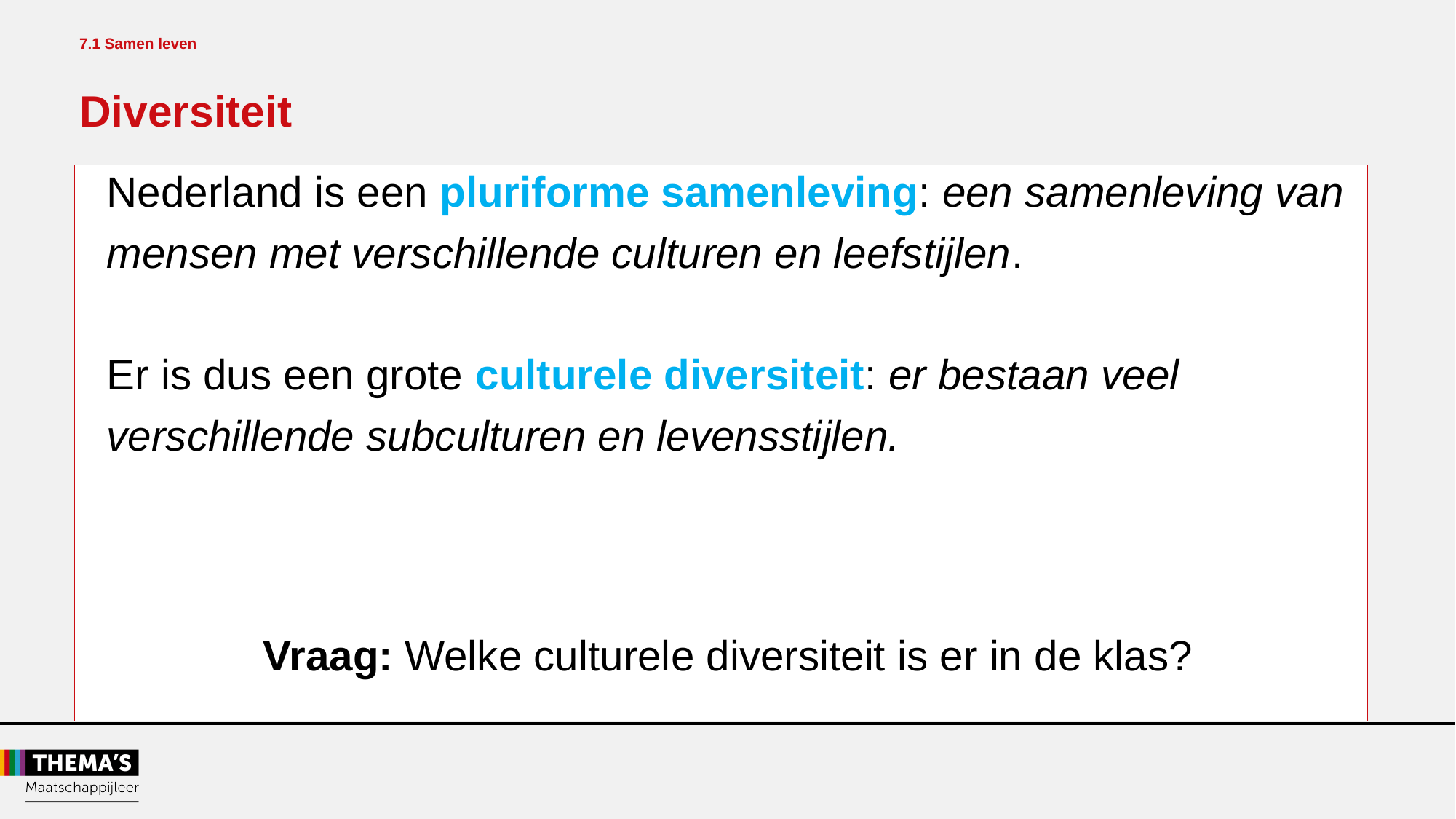

7.1 Samen leven
Diversiteit
Nederland is een pluriforme samenleving: een samenleving van
mensen met verschillende culturen en leefstijlen.

Er is dus een grote culturele diversiteit: er bestaan veel
verschillende subculturen en levensstijlen.
Vraag: Welke culturele diversiteit is er in de klas?